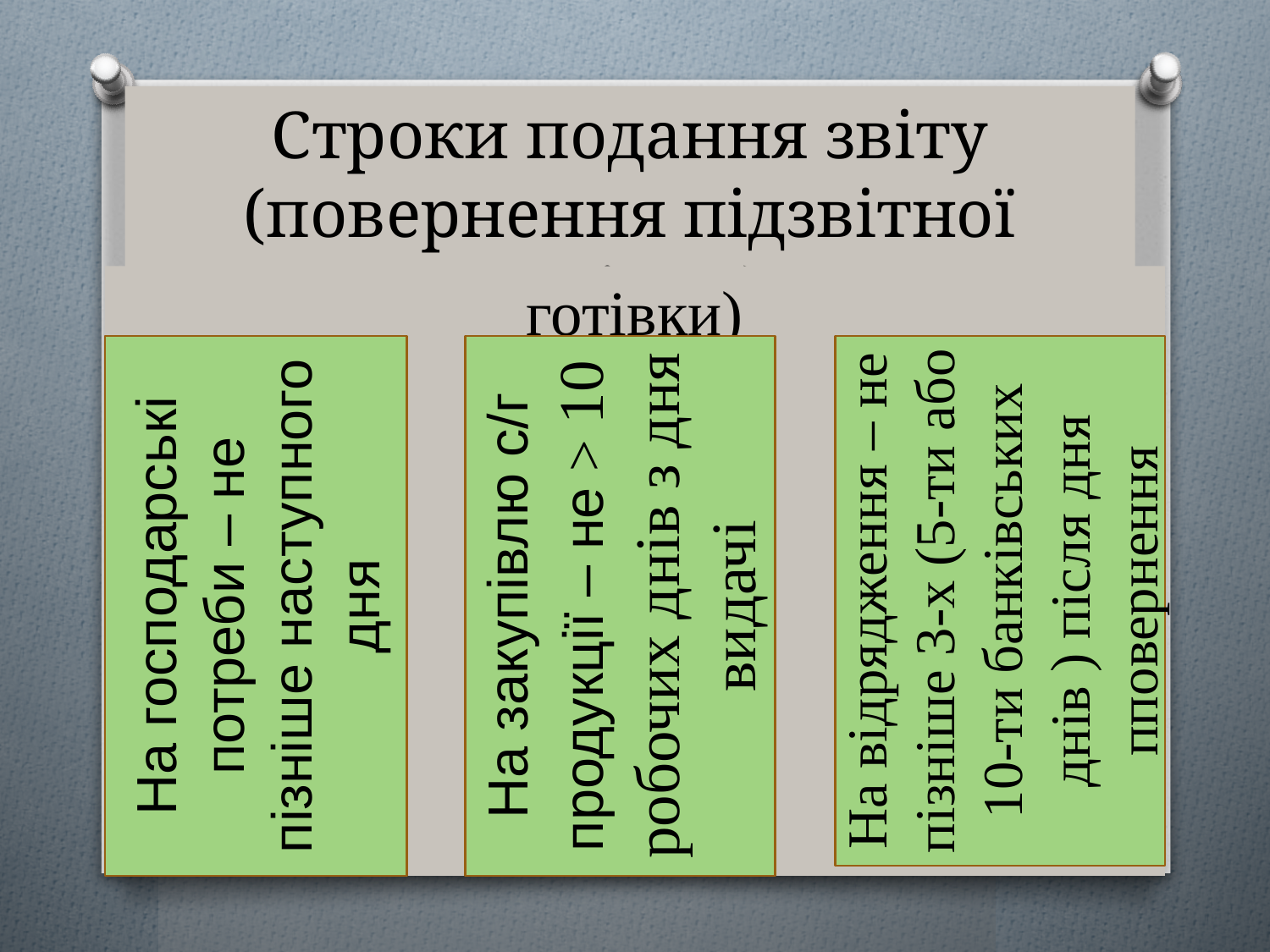

# Строки подання звіту (повернення підзвітної готівки)
готівки)
На господарські потреби – не пізніше наступного дня
На закупівлю с/г продукції – не > 10 робочих днів з дня видачі
На відрядження – не пізніше 3-х (5-ти або 10-ти банківських днів ) після дня пповернення